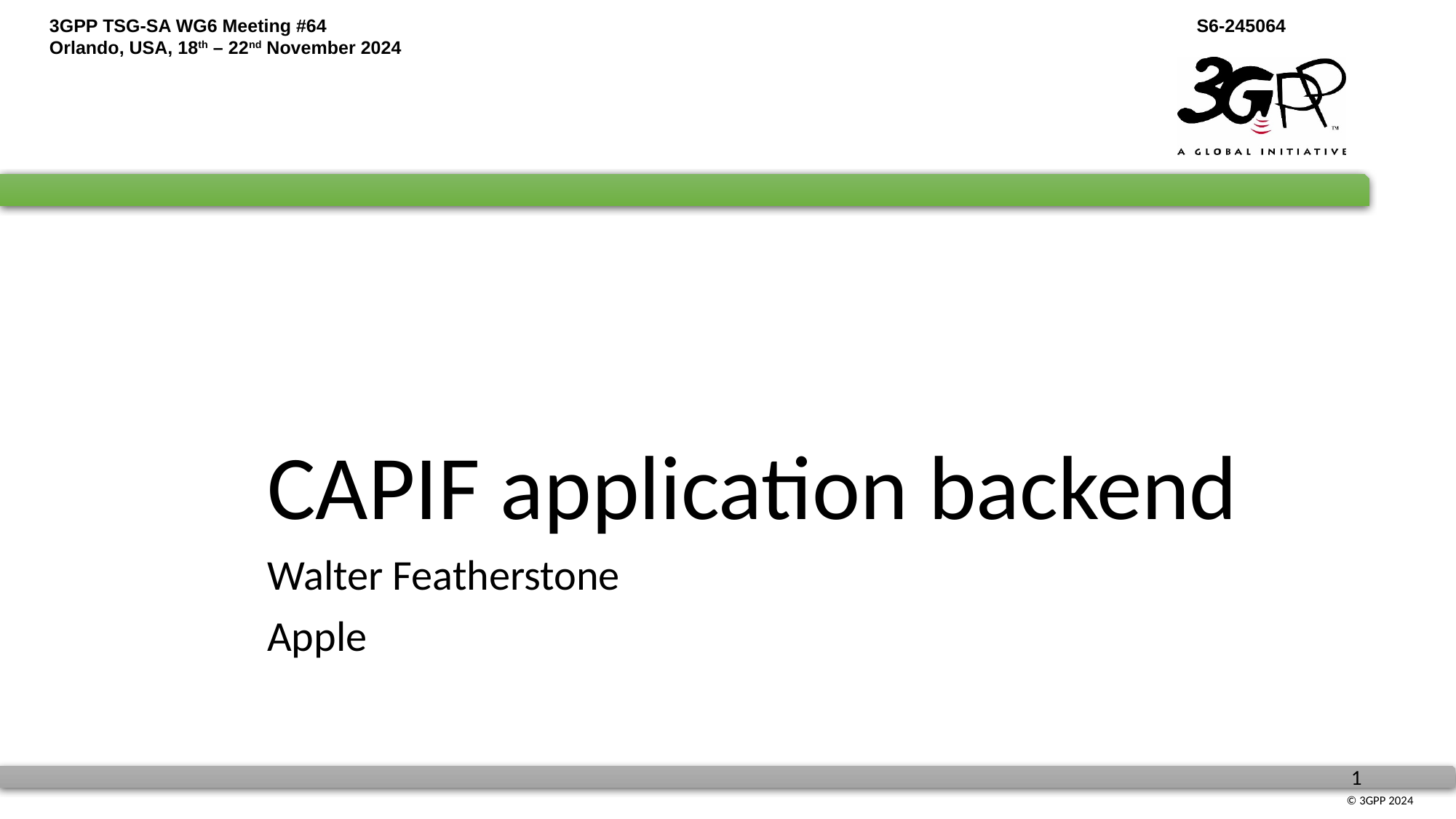

# CAPIF application backend
Walter Featherstone
Apple